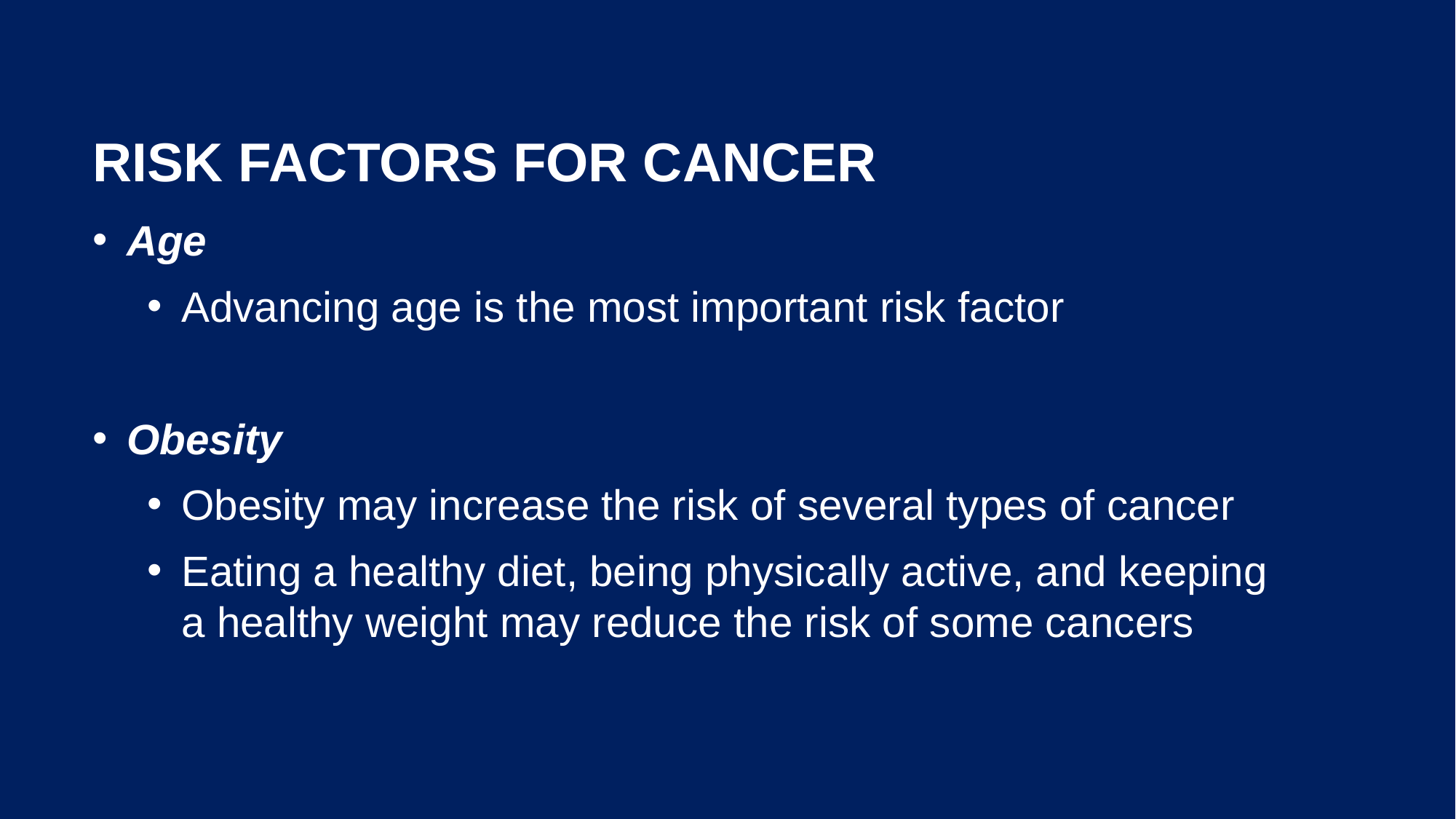

# Risk Factors for Cancer
Age
Advancing age is the most important risk factor

Obesity
Obesity may increase the risk of several types of cancer
Eating a healthy diet, being physically active, and keeping a healthy weight may reduce the risk of some cancers